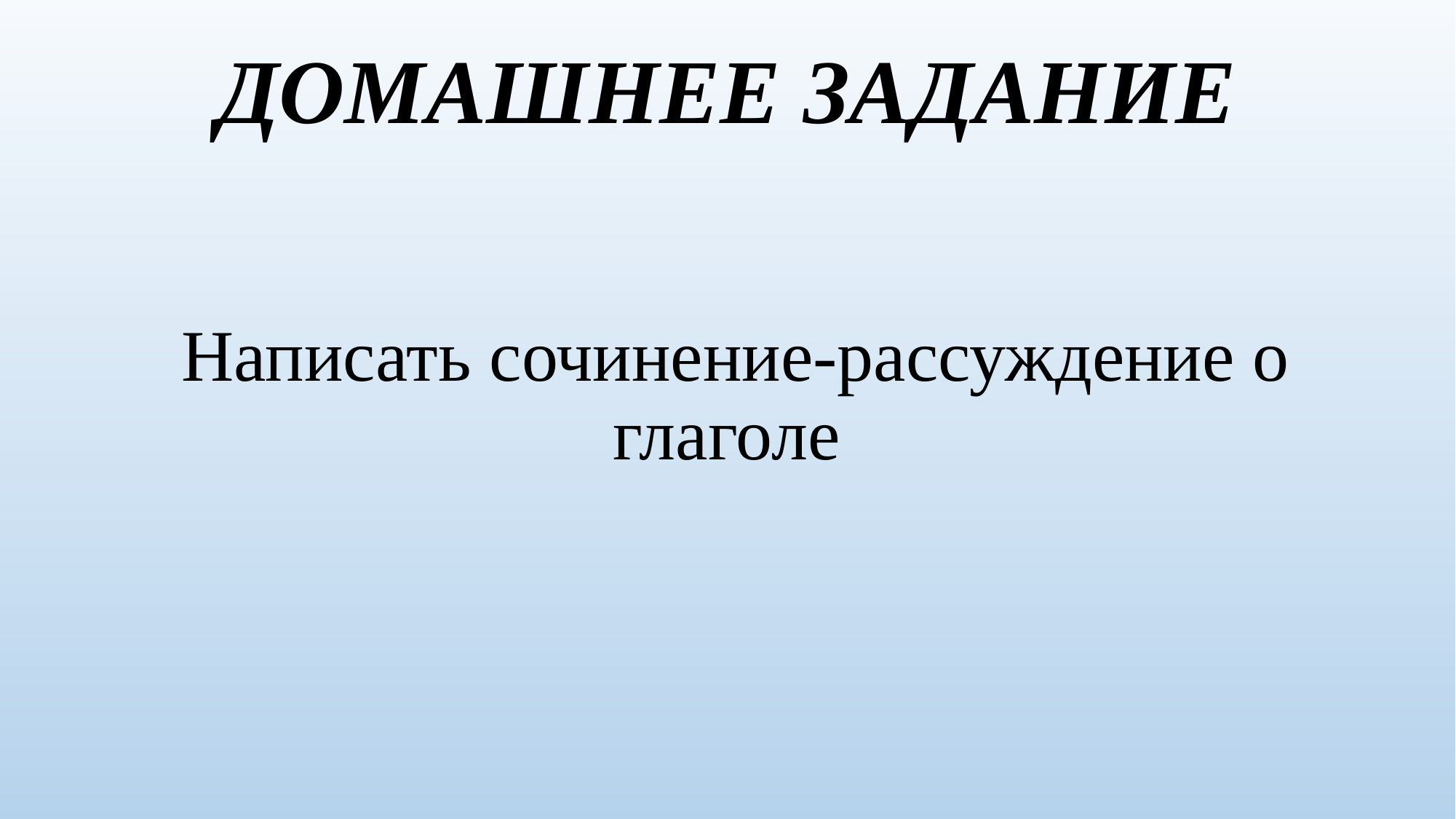

# ДОМАШНЕЕ ЗАДАНИЕ
 Написать сочинение-рассуждение о глаголе